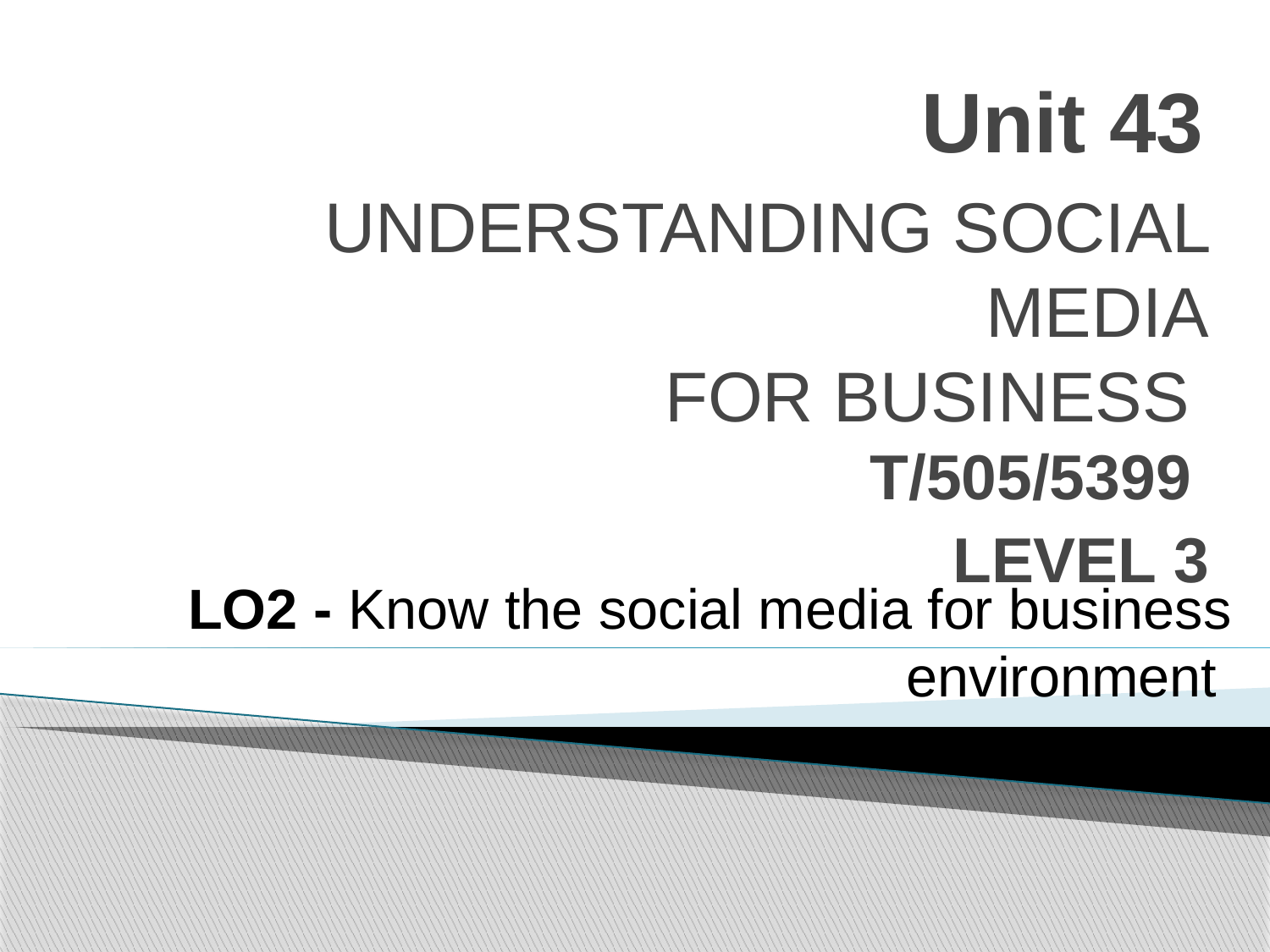

# Unit 43
  UNDERSTANDING SOCIAL MEDIA
FOR BUSINESS
 T/505/5399
LEVEL 3
LO2 - Know the social media for business environment